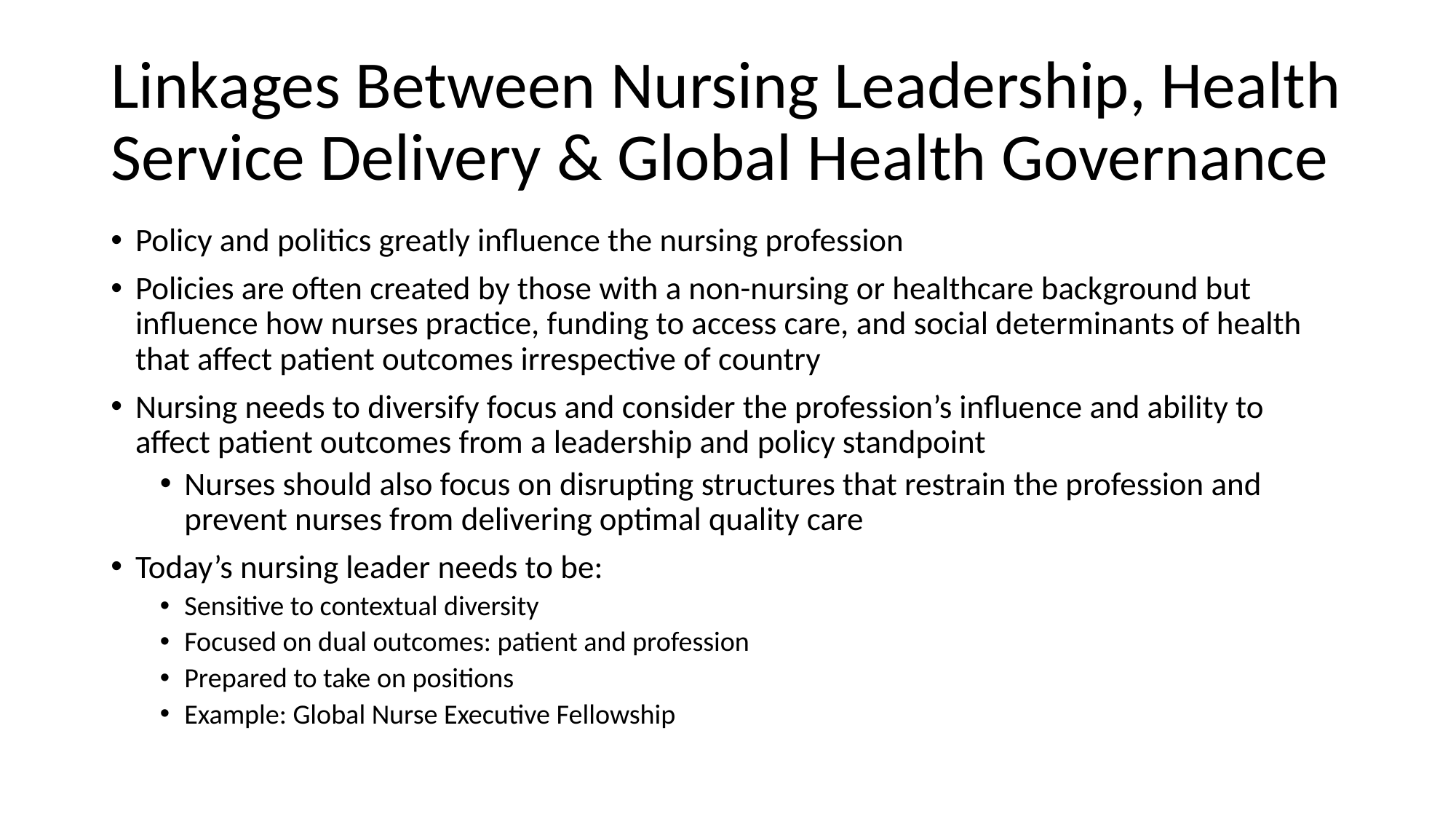

# Linkages Between Nursing Leadership, Health Service Delivery & Global Health Governance
Policy and politics greatly influence the nursing profession
Policies are often created by those with a non-nursing or healthcare background but influence how nurses practice, funding to access care, and social determinants of health that affect patient outcomes irrespective of country
Nursing needs to diversify focus and consider the profession’s influence and ability to affect patient outcomes from a leadership and policy standpoint
Nurses should also focus on disrupting structures that restrain the profession and prevent nurses from delivering optimal quality care
Today’s nursing leader needs to be:
Sensitive to contextual diversity
Focused on dual outcomes: patient and profession
Prepared to take on positions
Example: Global Nurse Executive Fellowship